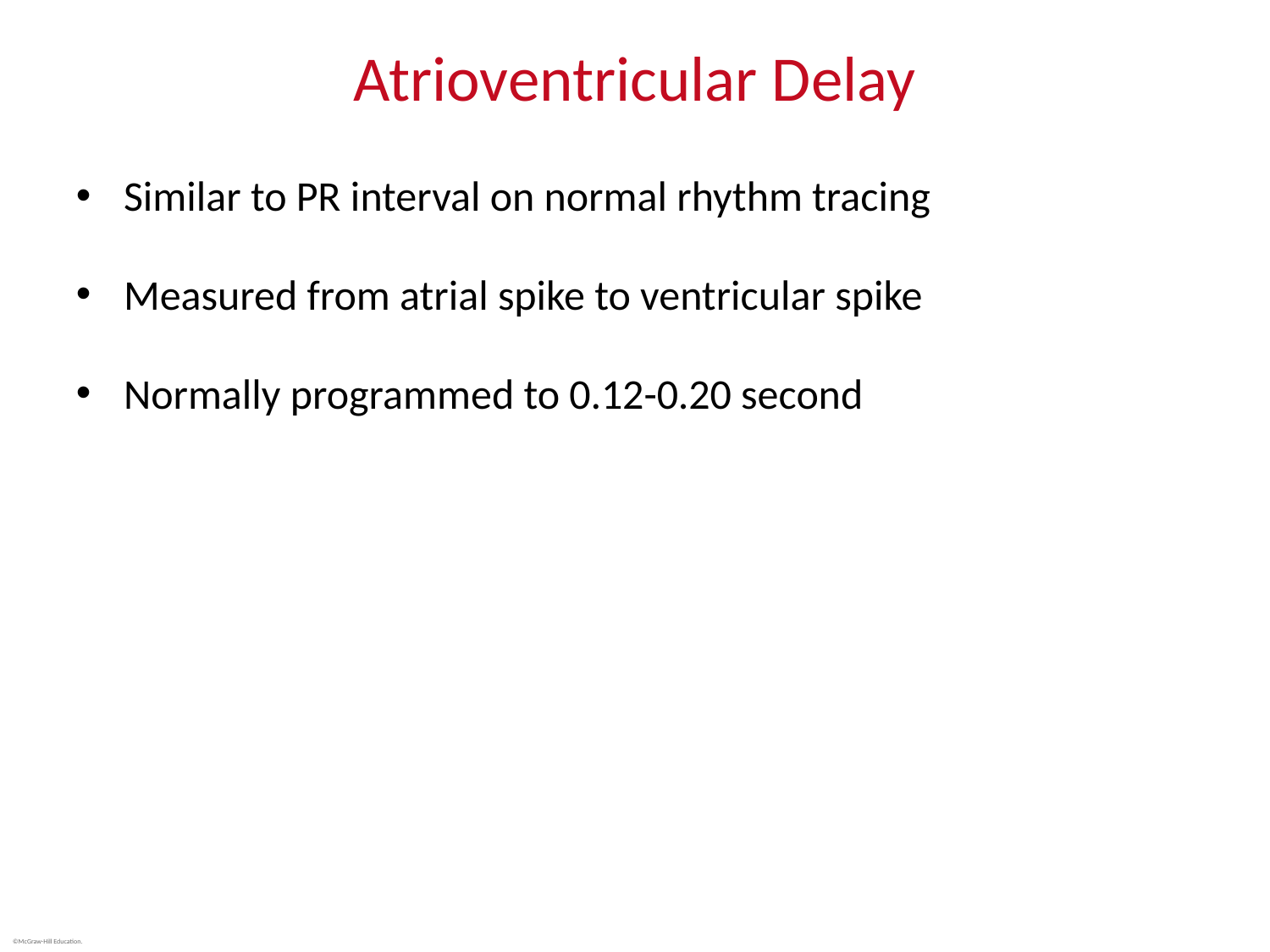

# Atrioventricular Delay
Similar to PR interval on normal rhythm tracing
Measured from atrial spike to ventricular spike
Normally programmed to 0.12-0.20 second